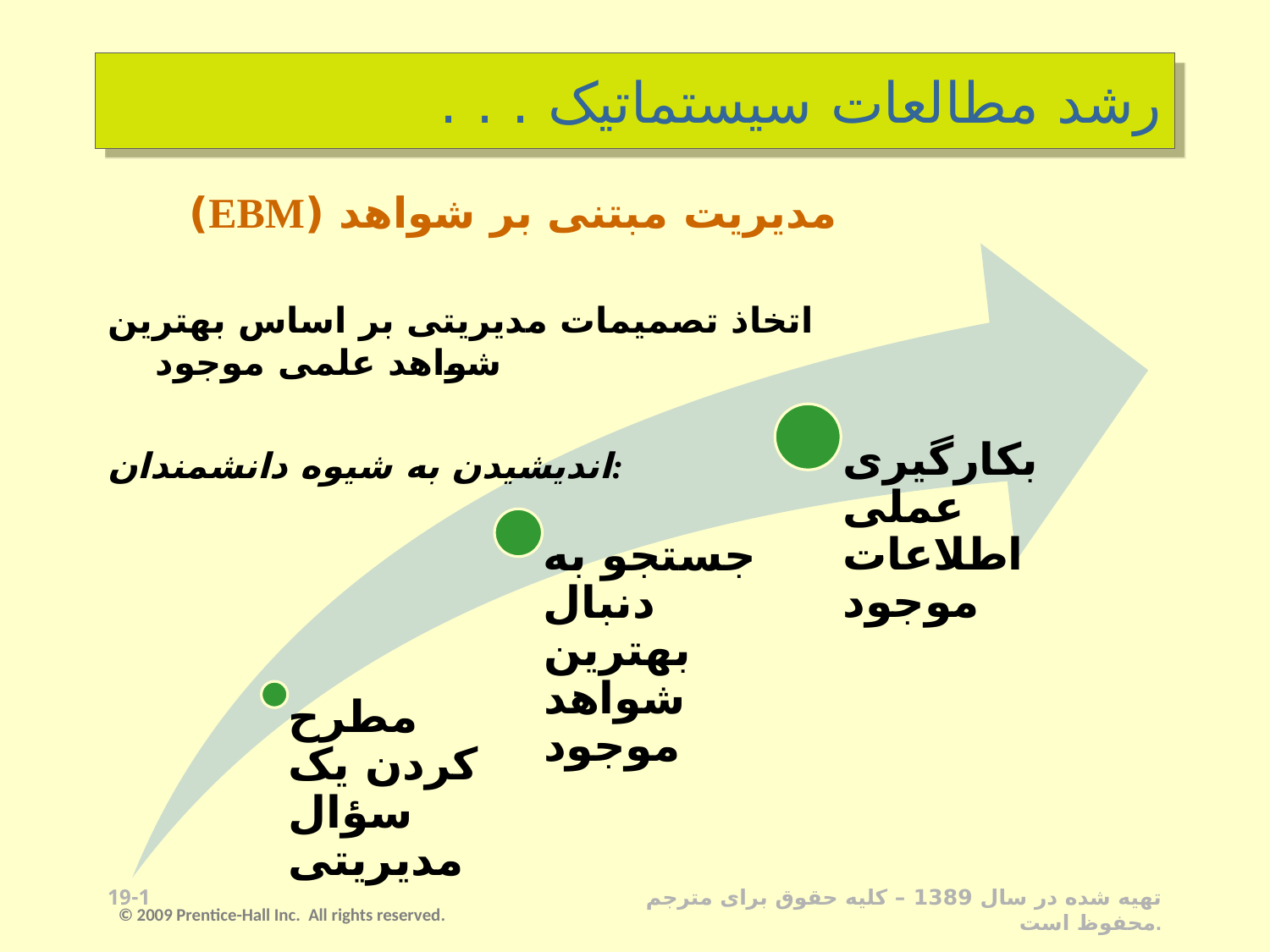

# رشد مطالعات سیستماتیک . . .
مدیریت مبتنی بر شواهد (EBM)

اتخاذ تصمیمات مدیریتی بر اساس بهترین شواهد علمی موجود

اندیشیدن به شیوه دانشمندان:
مطرح کردن یک سؤال مدیریتی
جستجو به دنبال بهترین شواهد موجود
بکارگیری عملی اطلاعات موجود
1-19
© 2009 Prentice-Hall Inc.  All rights reserved.